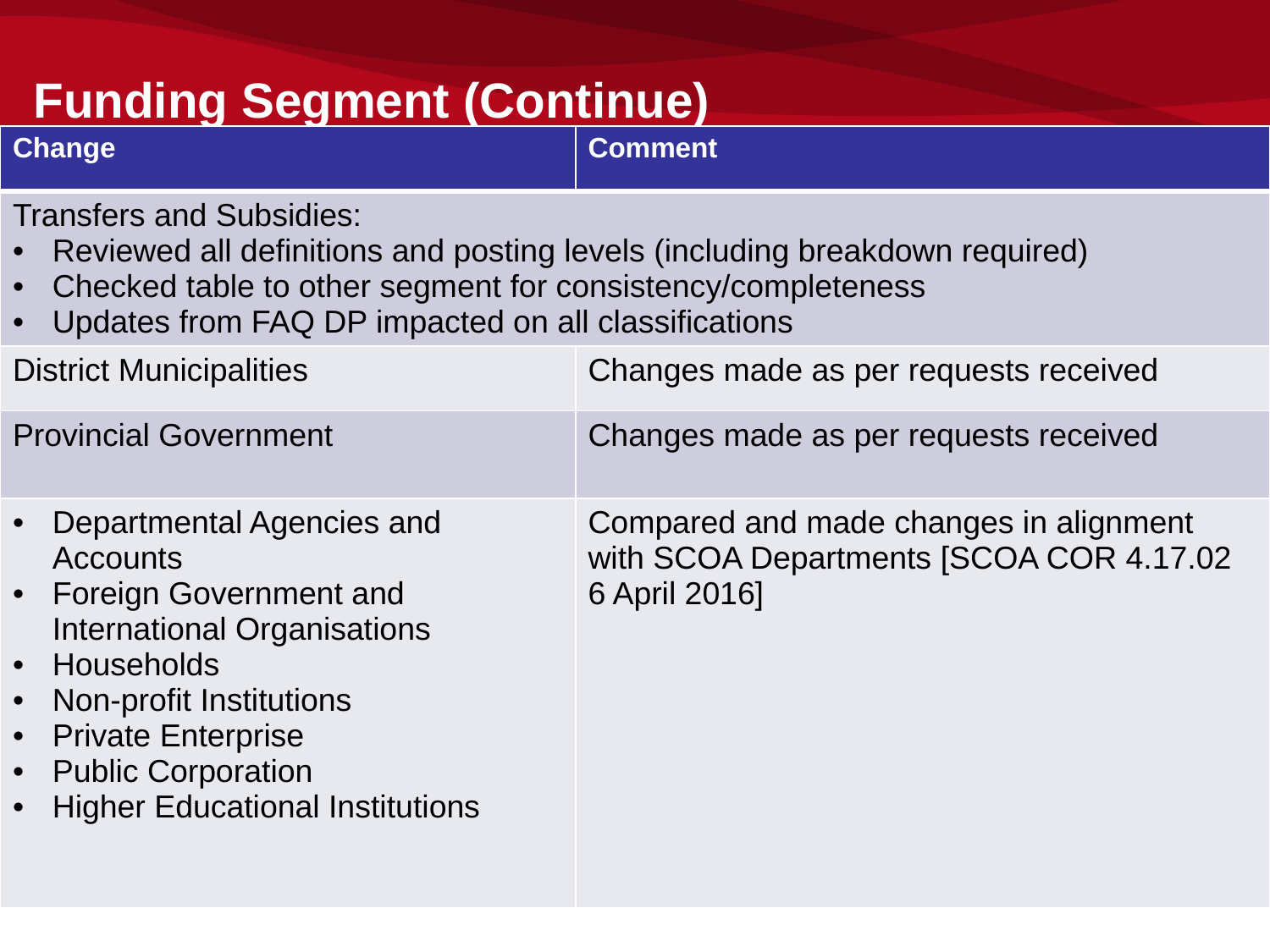

Funding Segment (Continue)
| Change | Comment |
| --- | --- |
| Transfers and Subsidies: Reviewed all definitions and posting levels (including breakdown required) Checked table to other segment for consistency/completeness Updates from FAQ DP impacted on all classifications |  |
| District Municipalities | Changes made as per requests received |
| Provincial Government | Changes made as per requests received |
| Departmental Agencies and Accounts Foreign Government and International Organisations Households Non-profit Institutions Private Enterprise Public Corporation Higher Educational Institutions | Compared and made changes in alignment with SCOA Departments [SCOA COR 4.17.02 6 April 2016] |